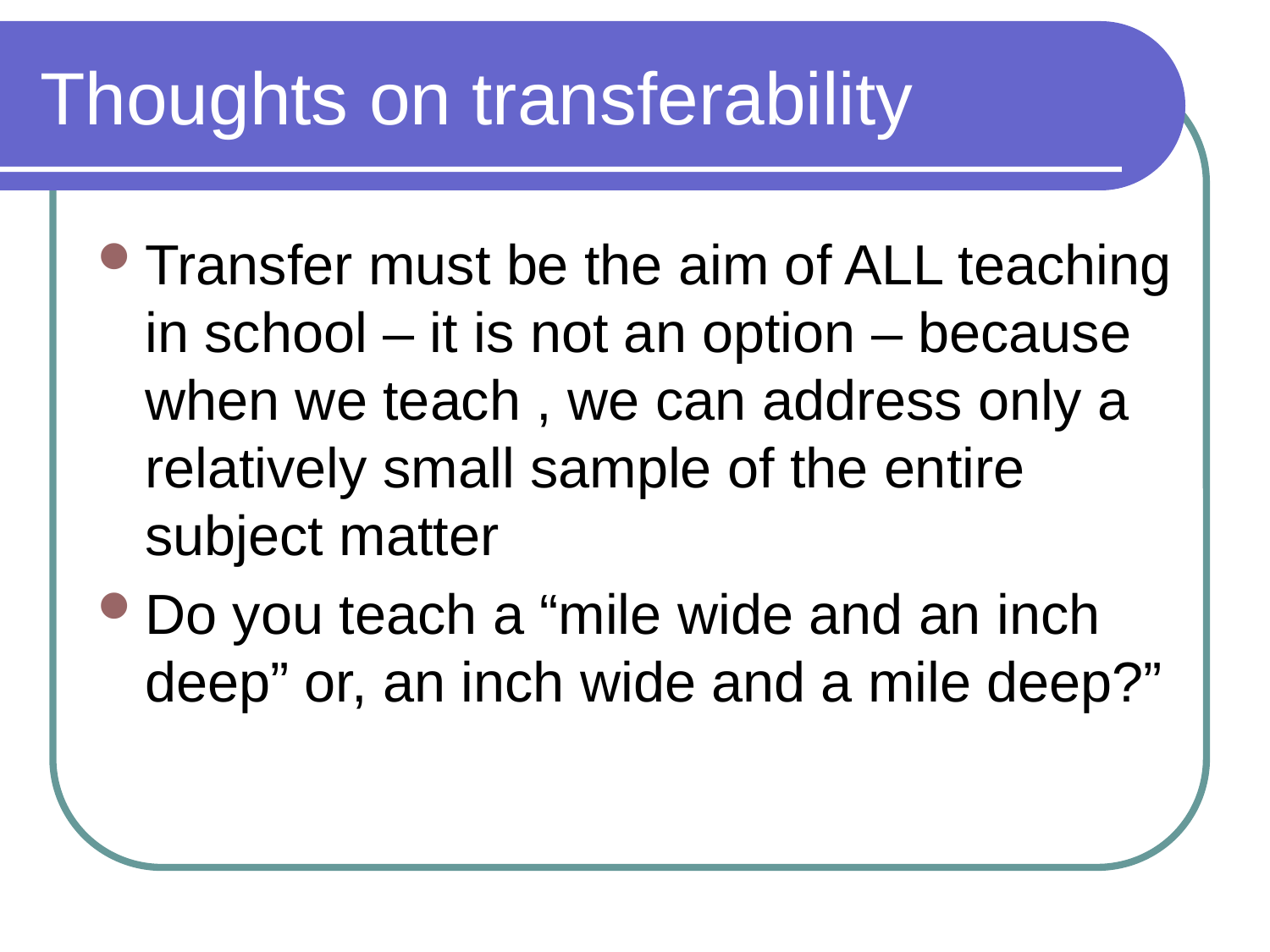

# Thoughts on transferability
Transfer must be the aim of ALL teaching in school – it is not an option – because when we teach , we can address only a relatively small sample of the entire subject matter
Do you teach a “mile wide and an inch deep” or, an inch wide and a mile deep?”